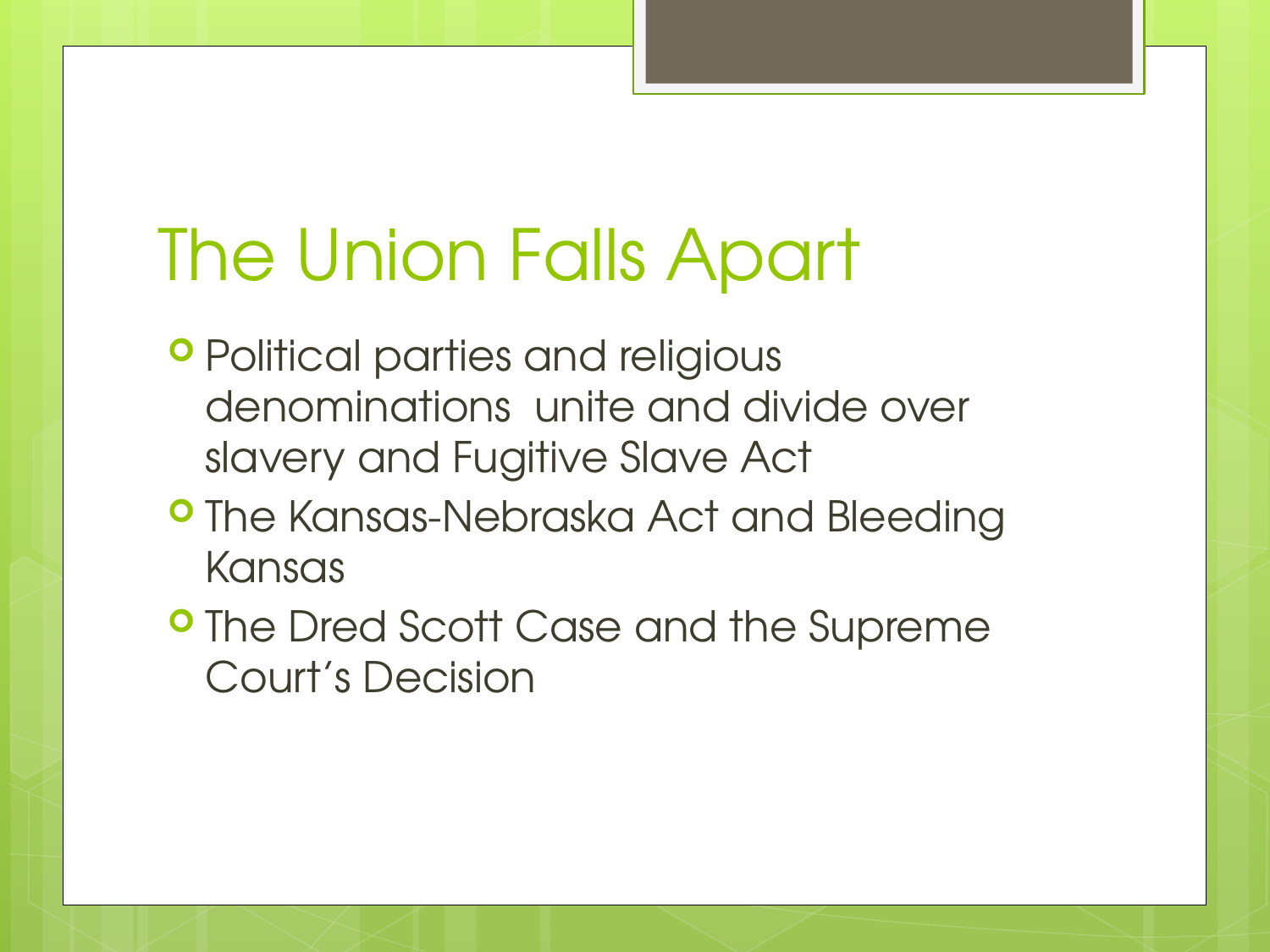

# The Union Falls Apart
Political parties and religious denominations  unite and divide over slavery and Fugitive Slave Act
The Kansas-Nebraska Act and Bleeding Kansas
The Dred Scott Case and the Supreme Court’s Decision